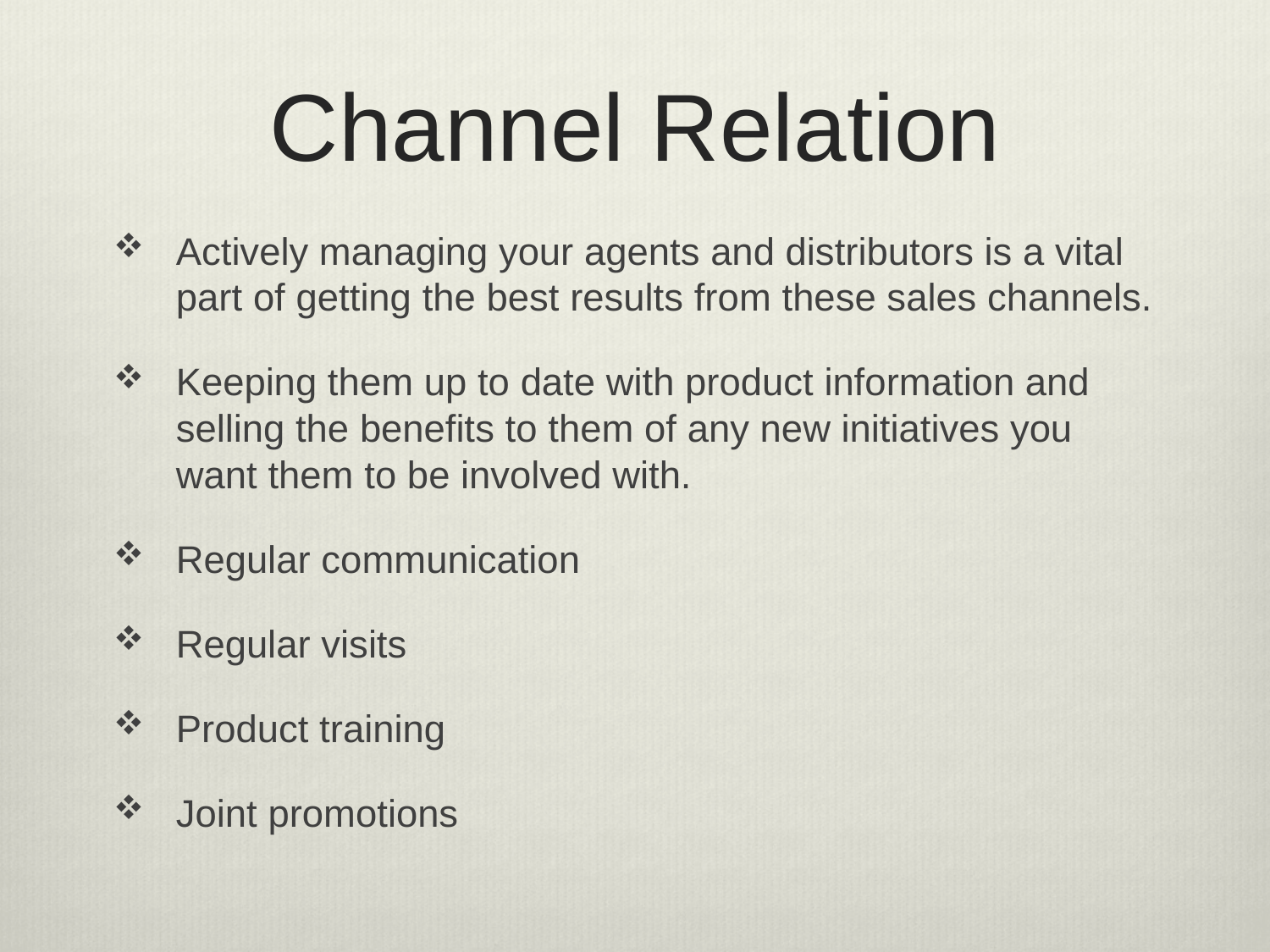

# Channel Relation
Actively managing your agents and distributors is a vital part of getting the best results from these sales channels.
Keeping them up to date with product information and selling the benefits to them of any new initiatives you want them to be involved with.
Regular communication
Regular visits
Product training
Joint promotions